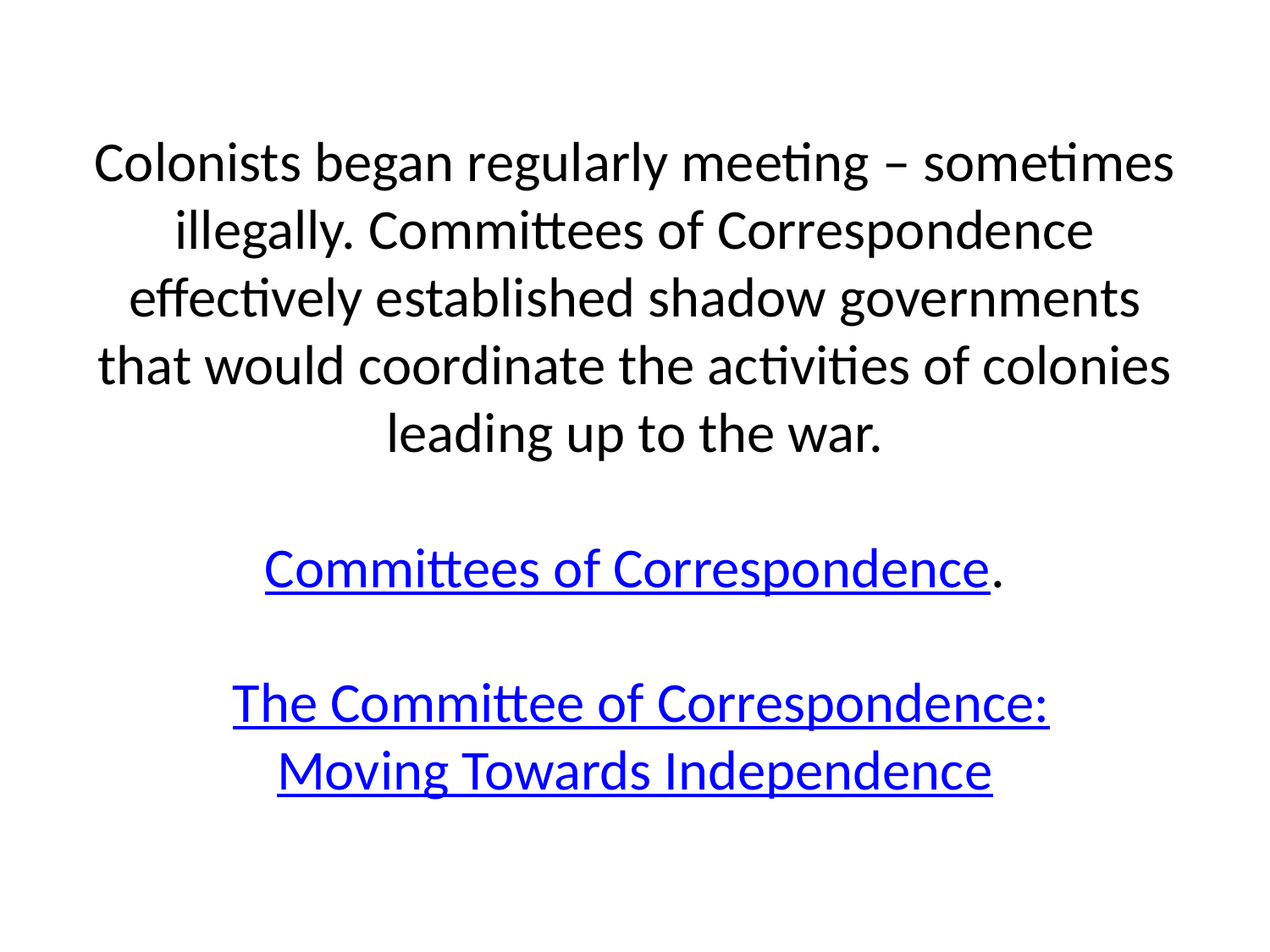

# Colonists began regularly meeting – sometimes illegally. Committees of Correspondence effectively established shadow governments that would coordinate the activities of colonies leading up to the war. Committees of Correspondence. The Committee of Correspondence: Moving Towards Independence